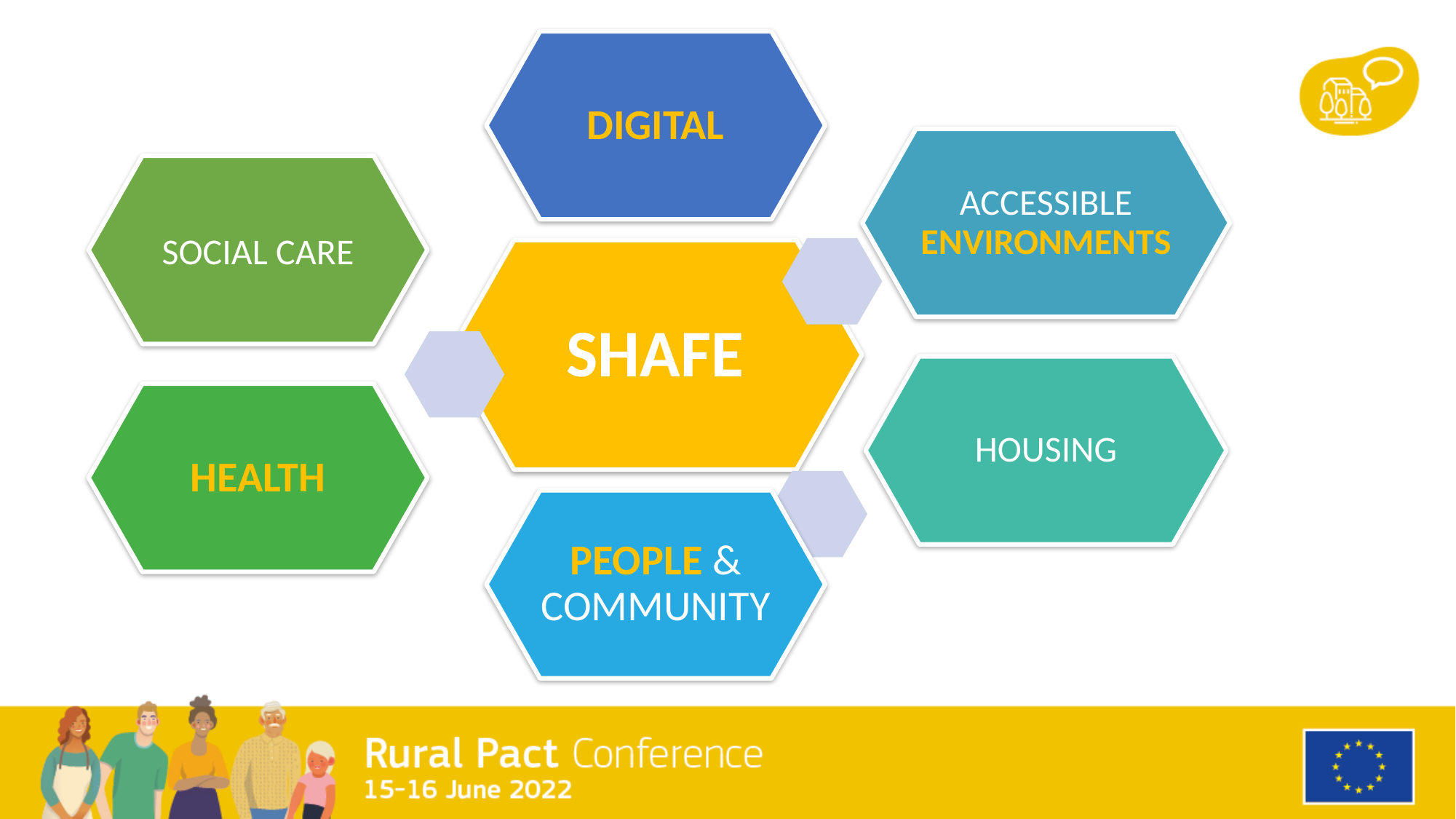

DIGITAL

ACCESSIBLE ENVIRONMENTS

SOCIAL CARE

SHAFE

HOUSING

HEALTH

PEOPLE & COMMUNITY